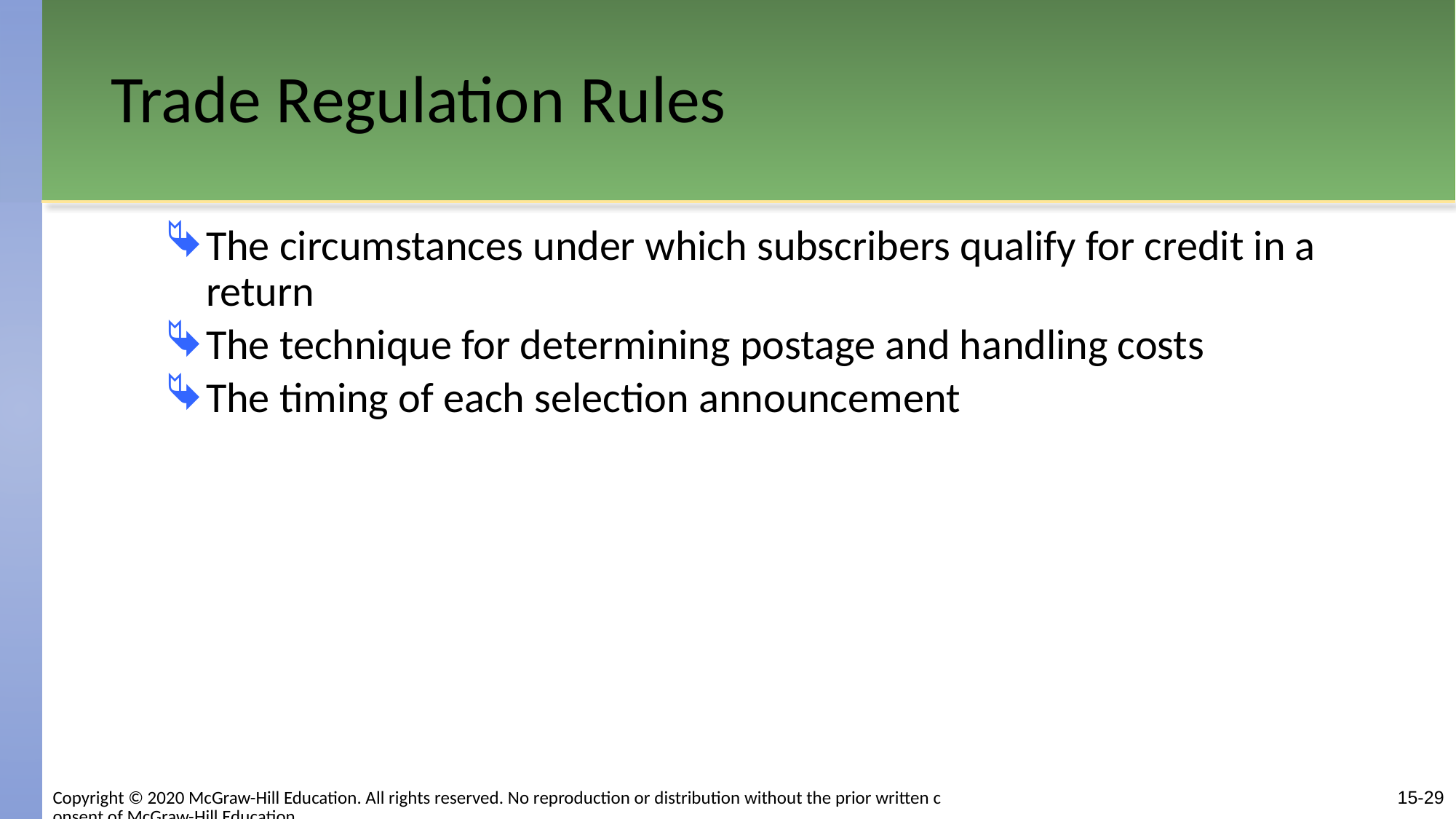

# Trade Regulation Rules
The circumstances under which subscribers qualify for credit in a return
The technique for determining postage and handling costs
The timing of each selection announcement

15-29
Copyright © 2020 McGraw-Hill Education. All rights reserved. No reproduction or distribution without the prior written consent of McGraw-Hill Education.